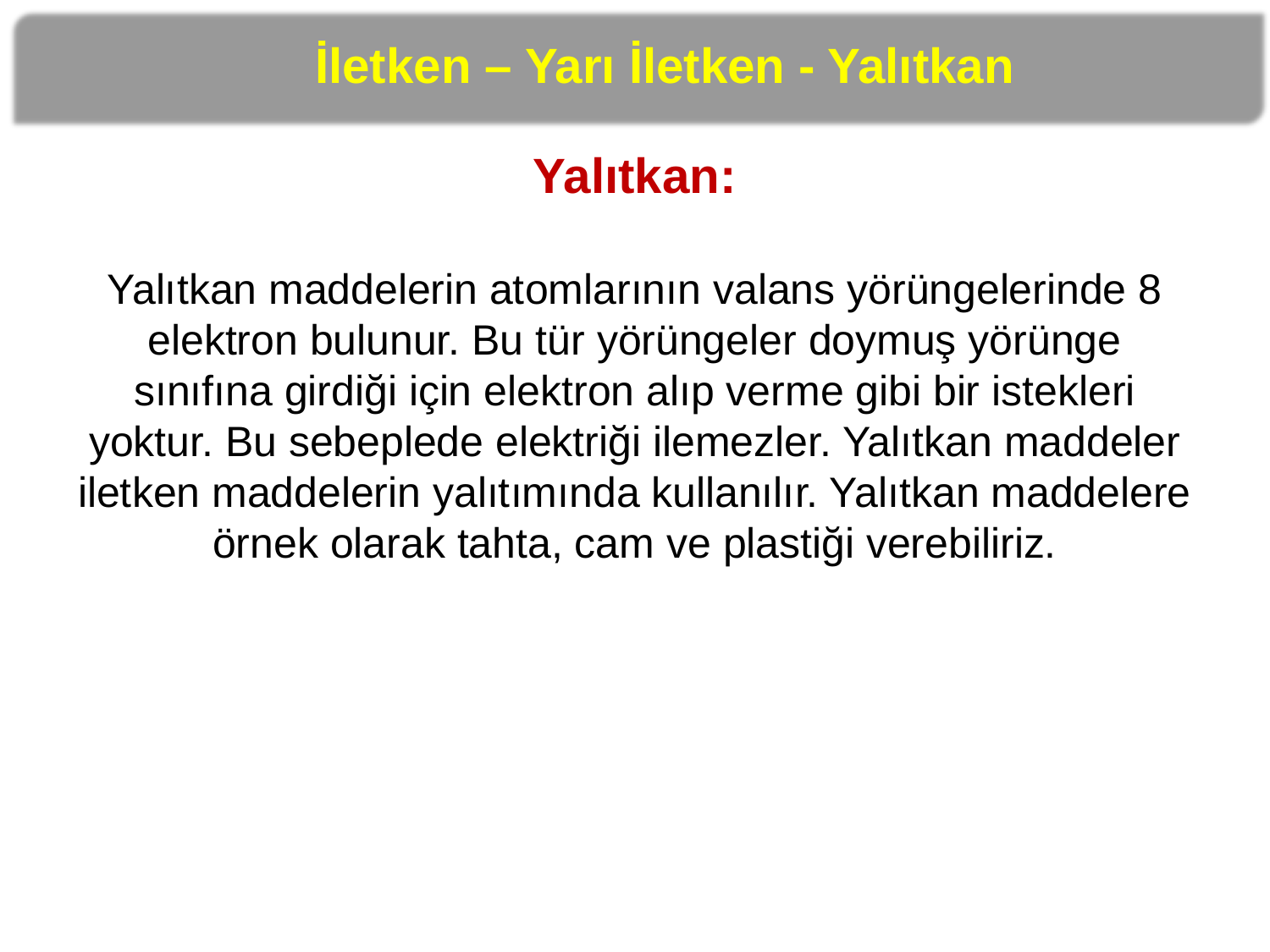

# İletken – Yarı İletken - Yalıtkan
Yalıtkan:

Yalıtkan maddelerin atomlarının valans yörüngelerinde 8 elektron bulunur. Bu tür yörüngeler doymuş yörünge sınıfına girdiği için elektron alıp verme gibi bir istekleri yoktur. Bu sebeplede elektriği ilemezler. Yalıtkan maddeler iletken maddelerin yalıtımında kullanılır. Yalıtkan maddelere örnek olarak tahta, cam ve plastiği verebiliriz.